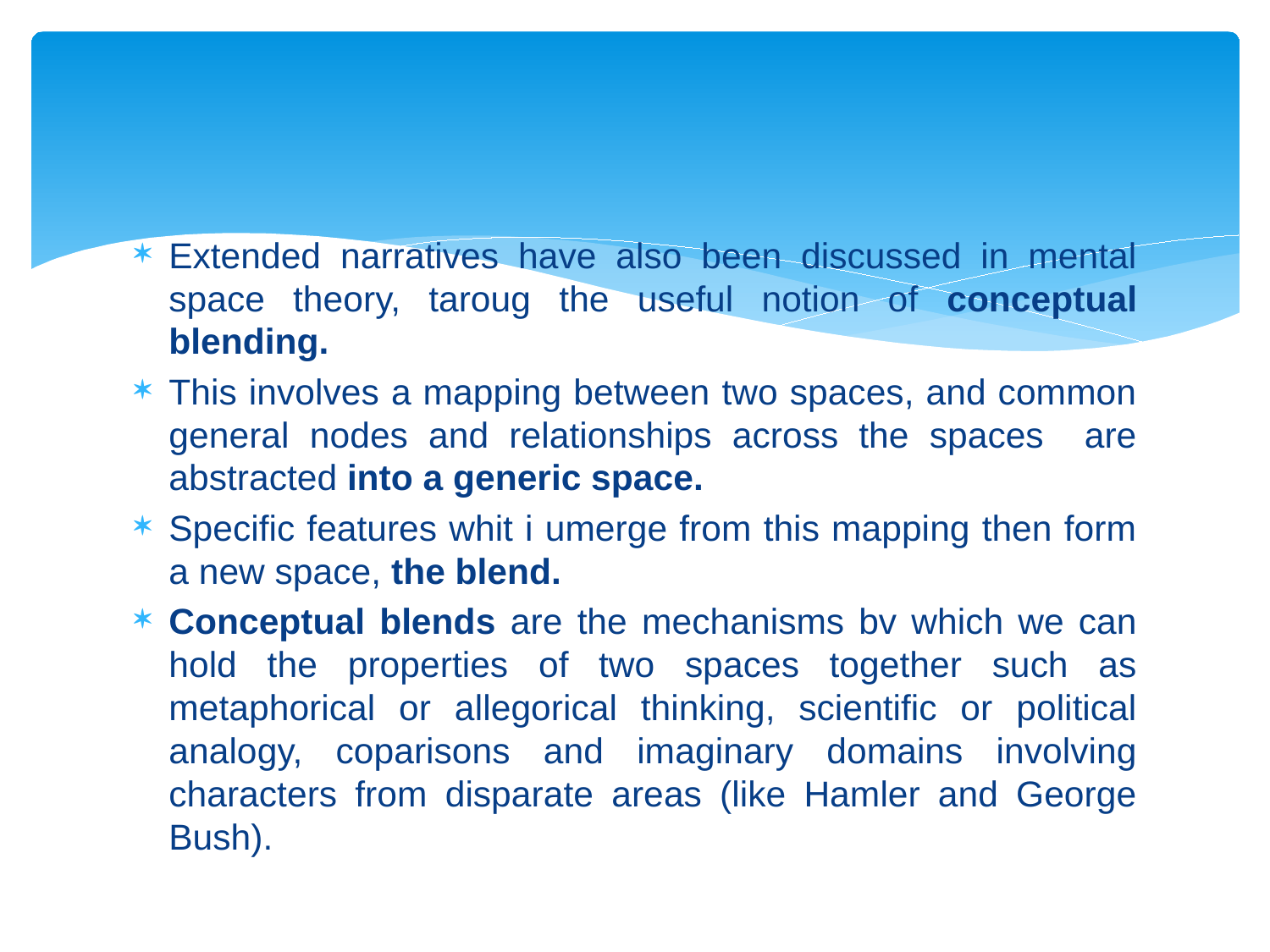

#
Extended narratives have also been discussed in mental space theory, taroug the useful notion of conceptual blending.
This involves a mapping between two spaces, and common general nodes and relationships across the spaces  are abstracted into a generic space.
Specific features whit i umerge from this mapping then form a new space, the blend.
Conceptual blends are the mechanisms bv which we can hold the properties of two spaces together such as metaphorical or allegorical thinking, scientific or political analogy, coparisons and imaginary domains involving characters from disparate areas (like Hamler and George Bush).